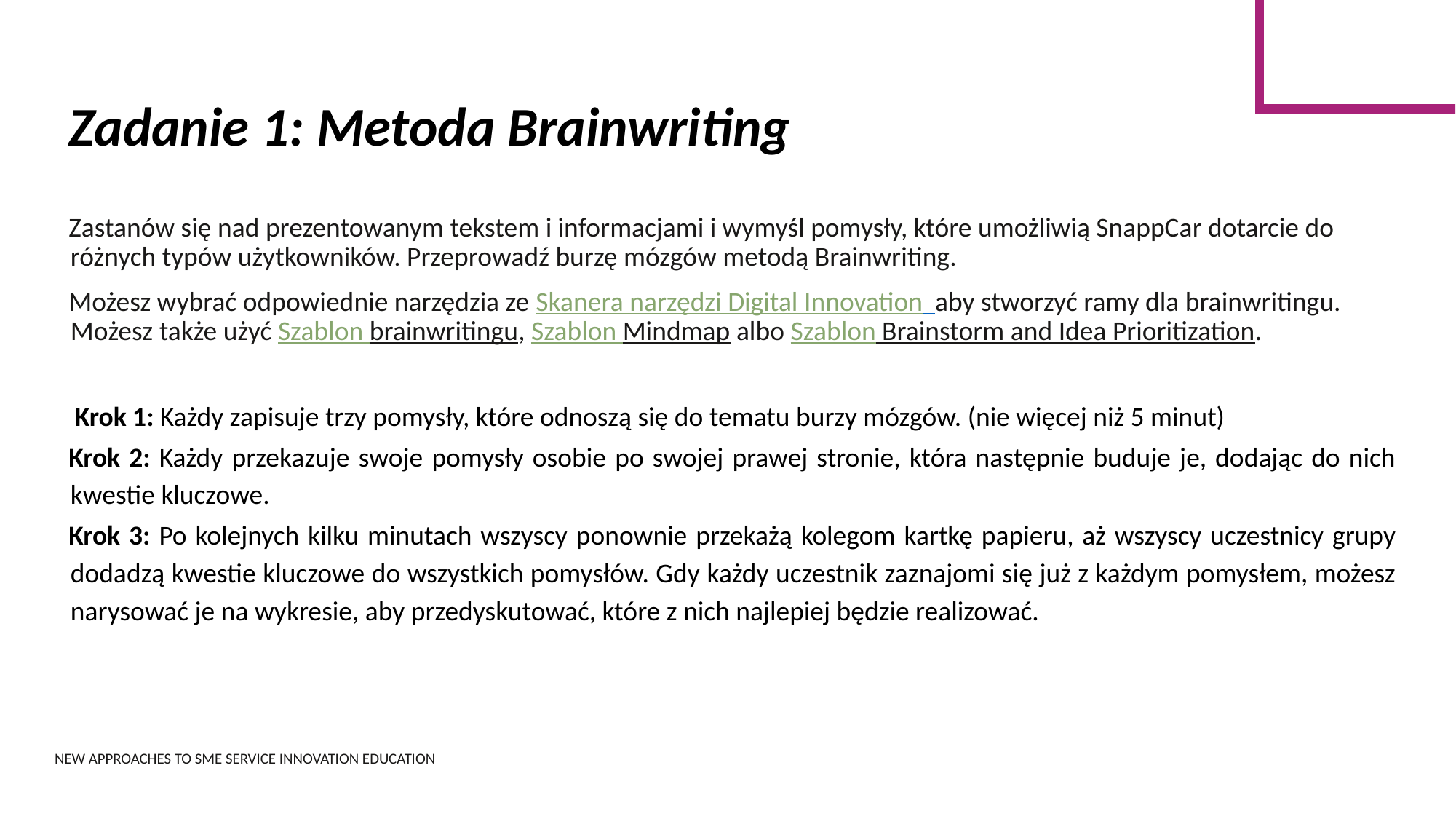

Zadanie 1: Metoda Brainwriting

Zastanów się nad prezentowanym tekstem i informacjami i wymyśl pomysły, które umożliwią SnappCar dotarcie do różnych typów użytkowników. Przeprowadź burzę mózgów metodą Brainwriting.
Możesz wybrać odpowiednie narzędzia ze Skanera narzędzi Digital Innovation  aby stworzyć ramy dla brainwritingu. Możesz także użyć Szablon brainwritingu, Szablon Mindmap albo Szablon Brainstorm and Idea Prioritization.

 Krok 1: Każdy zapisuje trzy pomysły, które odnoszą się do tematu burzy mózgów. (nie więcej niż 5 minut)
Krok 2: Każdy przekazuje swoje pomysły osobie po swojej prawej stronie, która następnie buduje je, dodając do nich kwestie kluczowe.
Krok 3: Po kolejnych kilku minutach wszyscy ponownie przekażą kolegom kartkę papieru, aż wszyscy uczestnicy grupy dodadzą kwestie kluczowe do wszystkich pomysłów. Gdy każdy uczestnik zaznajomi się już z każdym pomysłem, możesz narysować je na wykresie, aby przedyskutować, które z nich najlepiej będzie realizować.